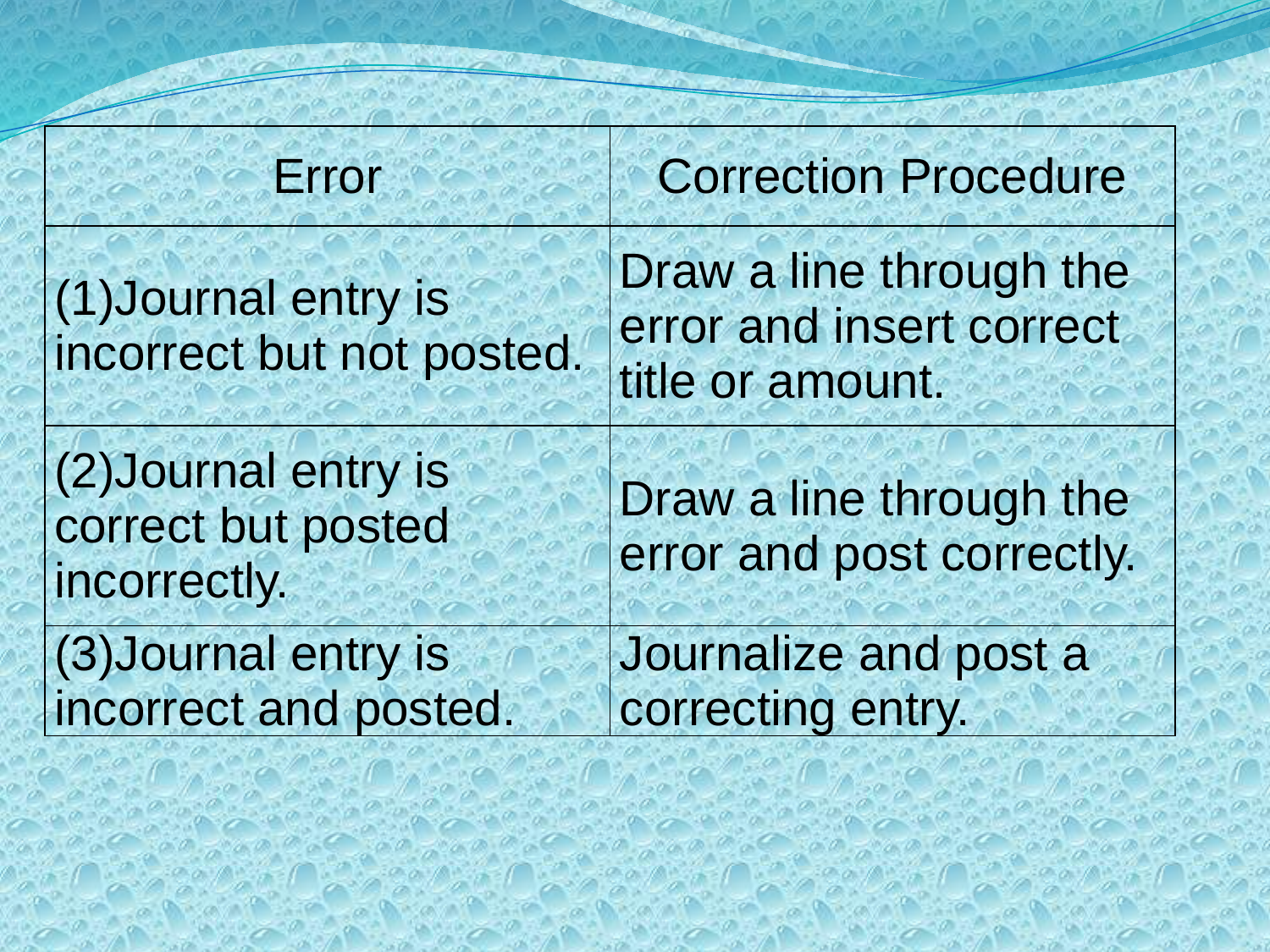

| Error | Correction Procedure |
| --- | --- |
| (1)Journal entry is incorrect but not posted. | Draw a line through the error and insert correct title or amount. |
| (2)Journal entry is correct but posted incorrectly. | Draw a line through the error and post correctly. |
| (3)Journal entry is incorrect and posted. | Journalize and post a correcting entry. |